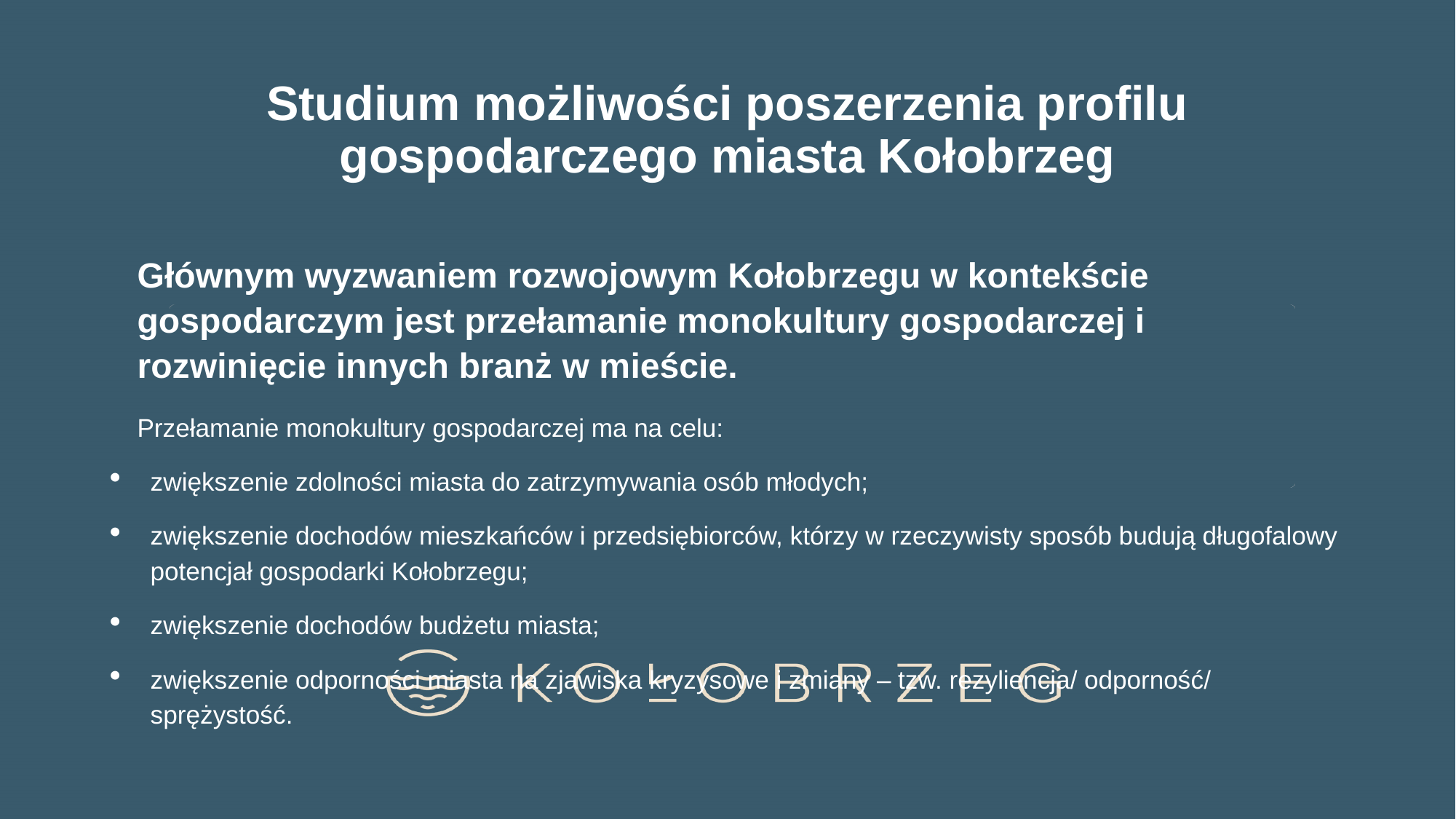

# Studium możliwości poszerzenia profilu gospodarczego miasta Kołobrzeg
Głównym wyzwaniem rozwojowym Kołobrzegu w kontekście gospodarczym jest przełamanie monokultury gospodarczej i rozwinięcie innych branż w mieście.
Przełamanie monokultury gospodarczej ma na celu:
zwiększenie zdolności miasta do zatrzymywania osób młodych;
zwiększenie dochodów mieszkańców i przedsiębiorców, którzy w rzeczywisty sposób budują długofalowy potencjał gospodarki Kołobrzegu;
zwiększenie dochodów budżetu miasta;
zwiększenie odporności miasta na zjawiska kryzysowe i zmiany – tzw. rezyliencja/ odporność/ sprężystość.